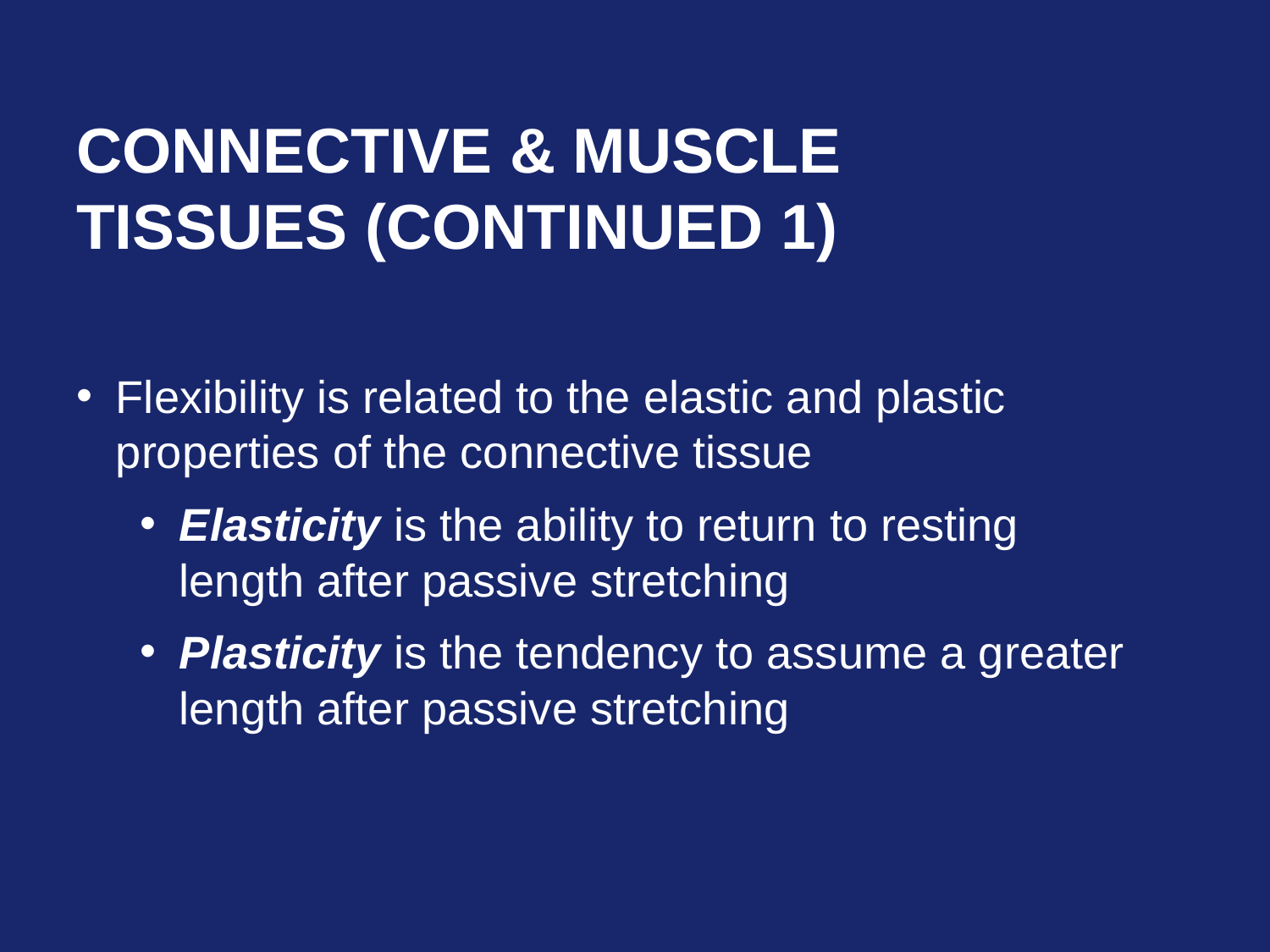

# Connective & Muscle Tissues (continued 1)
Flexibility is related to the elastic and plastic properties of the connective tissue
Elasticity is the ability to return to resting length after passive stretching
Plasticity is the tendency to assume a greater length after passive stretching